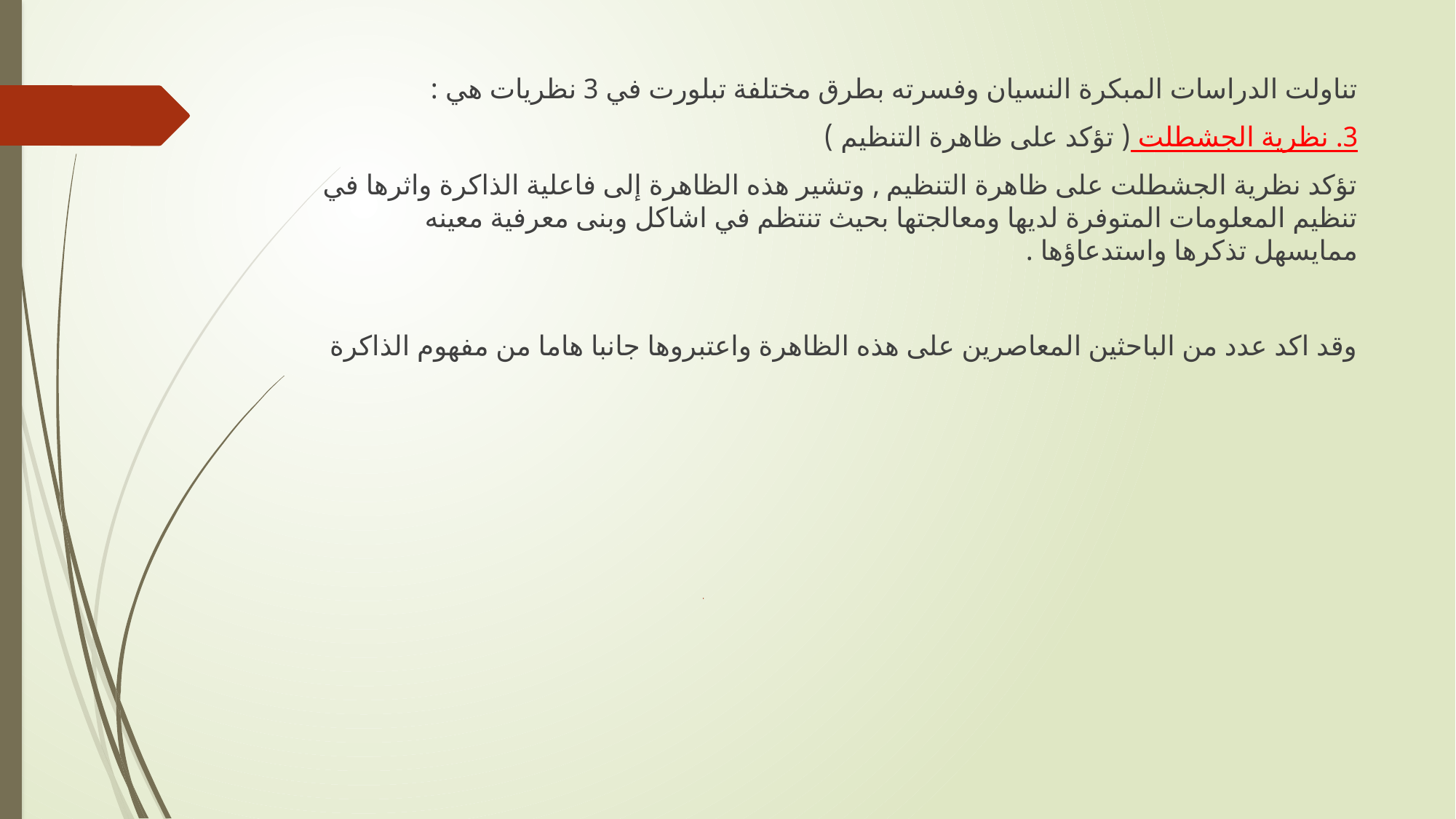

تناولت الدراسات المبكرة النسيان وفسرته بطرق مختلفة تبلورت في 3 نظريات هي :
3. نظرية الجشطلت ( تؤكد على ظاهرة التنظيم )
تؤكد نظرية الجشطلت على ظاهرة التنظيم , وتشير هذه الظاهرة إلى فاعلية الذاكرة واثرها في تنظيم المعلومات المتوفرة لديها ومعالجتها بحيث تنتظم في اشاكل وبنى معرفية معينه ممايسهل تذكرها واستدعاؤها .

وقد اكد عدد من الباحثين المعاصرين على هذه الظاهرة واعتبروها جانبا هاما من مفهوم الذاكرة